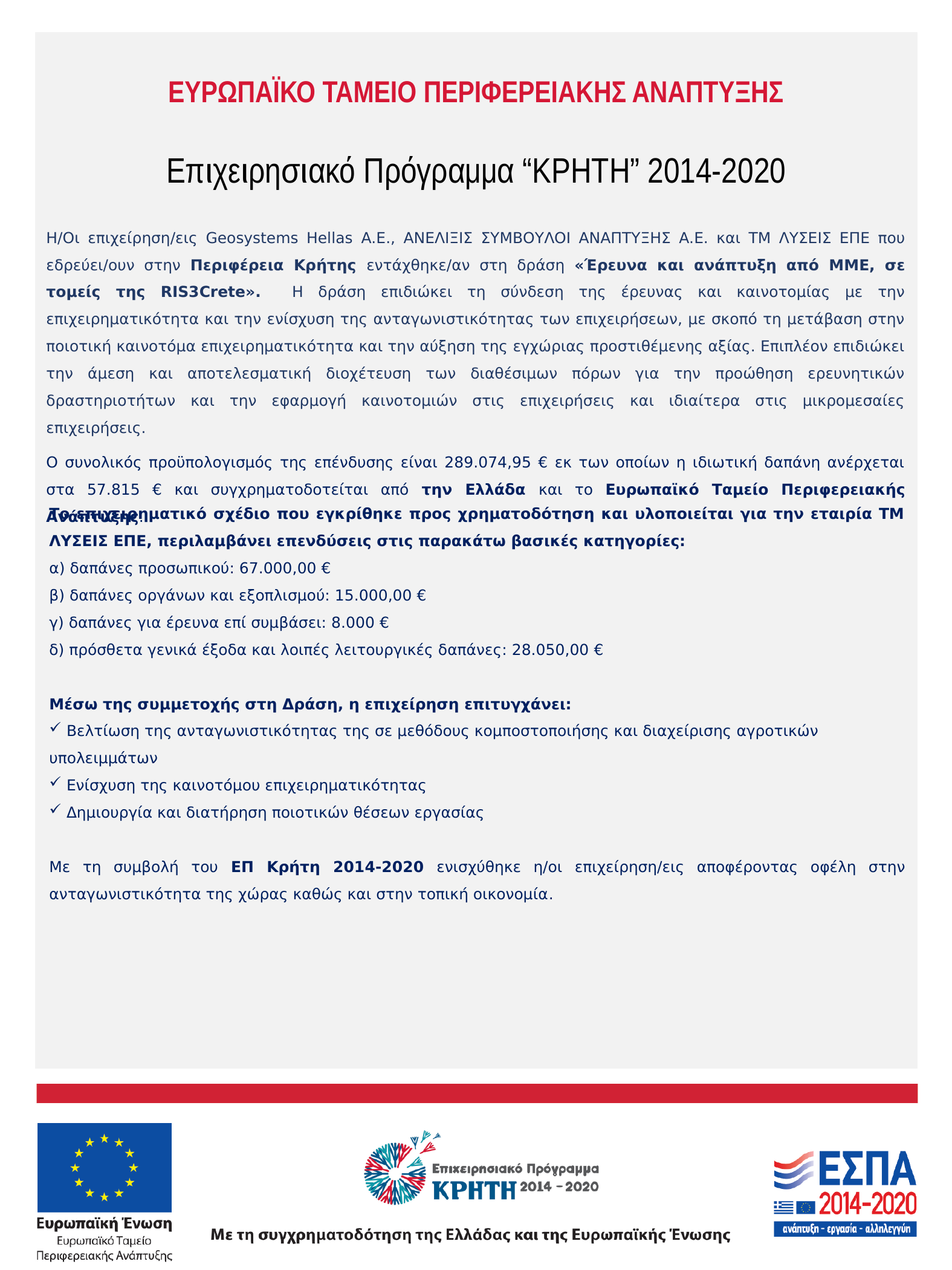

Η/Οι επιχείρηση/εις Geosystems Hellas Α.Ε., ΑΝΕΛΙΞΙΣ ΣΥΜΒΟΥΛΟΙ ΑΝΑΠΤΥΞΗΣ Α.Ε. και ΤΜ ΛΥΣΕΙΣ ΕΠΕ που εδρεύει/ουν στην Περιφέρεια Κρήτης εντάχθηκε/αν στη δράση «Έρευνα και ανάπτυξη από ΜΜΕ, σε τομείς της RIS3Crete».  Η δράση επιδιώκει τη σύνδεση της έρευνας και καινοτομίας με την επιχειρηματικότητα και την ενίσχυση της ανταγωνιστικότητας των επιχειρήσεων, με σκοπό τη μετάβαση στην ποιοτική καινοτόμα επιχειρηματικότητα και την αύξηση της εγχώριας προστιθέμενης αξίας. Επιπλέον επιδιώκει την άμεση και αποτελεσματική διοχέτευση των διαθέσιμων πόρων για την προώθηση ερευνητικών δραστηριοτήτων και την εφαρμογή καινοτομιών στις επιχειρήσεις και ιδιαίτερα στις μικρομεσαίες επιχειρήσεις.
Ο συνολικός προϋπολογισμός της επένδυσης είναι 289.074,95 € εκ των οποίων η ιδιωτική δαπάνη ανέρχεται στα 57.815 € και συγχρηματοδοτείται από την Ελλάδα και το Ευρωπαϊκό Ταμείο Περιφερειακής Ανάπτυξης.
Το επιχειρηματικό σχέδιο που εγκρίθηκε προς χρηματοδότηση και υλοποιείται για την εταιρία ΤΜ ΛΥΣΕΙΣ ΕΠΕ, περιλαμβάνει επενδύσεις στις παρακάτω βασικές κατηγορίες:
α) δαπάνες προσωπικού: 67.000,00 €
β) δαπάνες οργάνων και εξοπλισμού: 15.000,00 €
γ) δαπάνες για έρευνα επί συμβάσει: 8.000 €
δ) πρόσθετα γενικά έξοδα και λοιπές λειτουργικές δαπάνες: 28.050,00 €

Μέσω της συμμετοχής στη Δράση, η επιχείρηση επιτυγχάνει:
 Βελτίωση της ανταγωνιστικότητας της σε μεθόδους κομποστοποιήσης και διαχείρισης αγροτικών υπολειμμάτων
 Ενίσχυση της καινοτόμου επιχειρηματικότητας
 Δημιουργία και διατήρηση ποιοτικών θέσεων εργασίας

Με τη συμβολή του ΕΠ Κρήτη 2014-2020 ενισχύθηκε η/οι επιχείρηση/εις αποφέροντας οφέλη στην ανταγωνιστικότητα της χώρας καθώς και στην τοπική οικονομία.